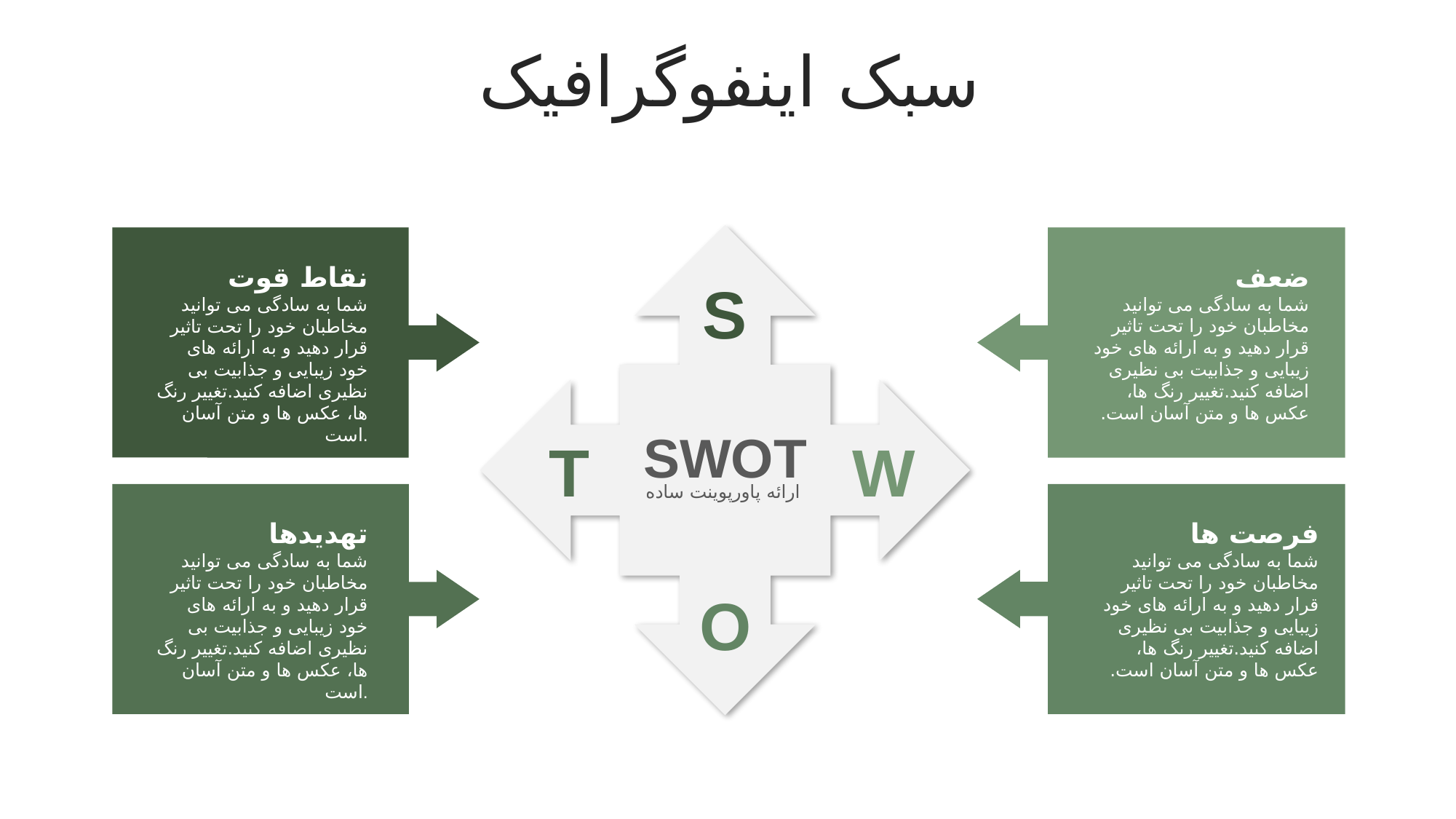

سبک اینفوگرافیک

نقاط قوت
شما به سادگی می توانید مخاطبان خود را تحت تاثیر قرار دهید و به ارائه های خود زیبایی و جذابیت بی نظیری اضافه کنید.تغییر رنگ ها، عکس ها و متن آسان است.
ضعف
شما به سادگی می توانید مخاطبان خود را تحت تاثیر قرار دهید و به ارائه های خود زیبایی و جذابیت بی نظیری اضافه کنید.تغییر رنگ ها، عکس ها و متن آسان است.
S
SWOT
W
T
ارائه پاورپوینت ساده

تهدیدها
شما به سادگی می توانید مخاطبان خود را تحت تاثیر قرار دهید و به ارائه های خود زیبایی و جذابیت بی نظیری اضافه کنید.تغییر رنگ ها، عکس ها و متن آسان است.
فرصت ها
شما به سادگی می توانید مخاطبان خود را تحت تاثیر قرار دهید و به ارائه های خود زیبایی و جذابیت بی نظیری اضافه کنید.تغییر رنگ ها، عکس ها و متن آسان است.
O